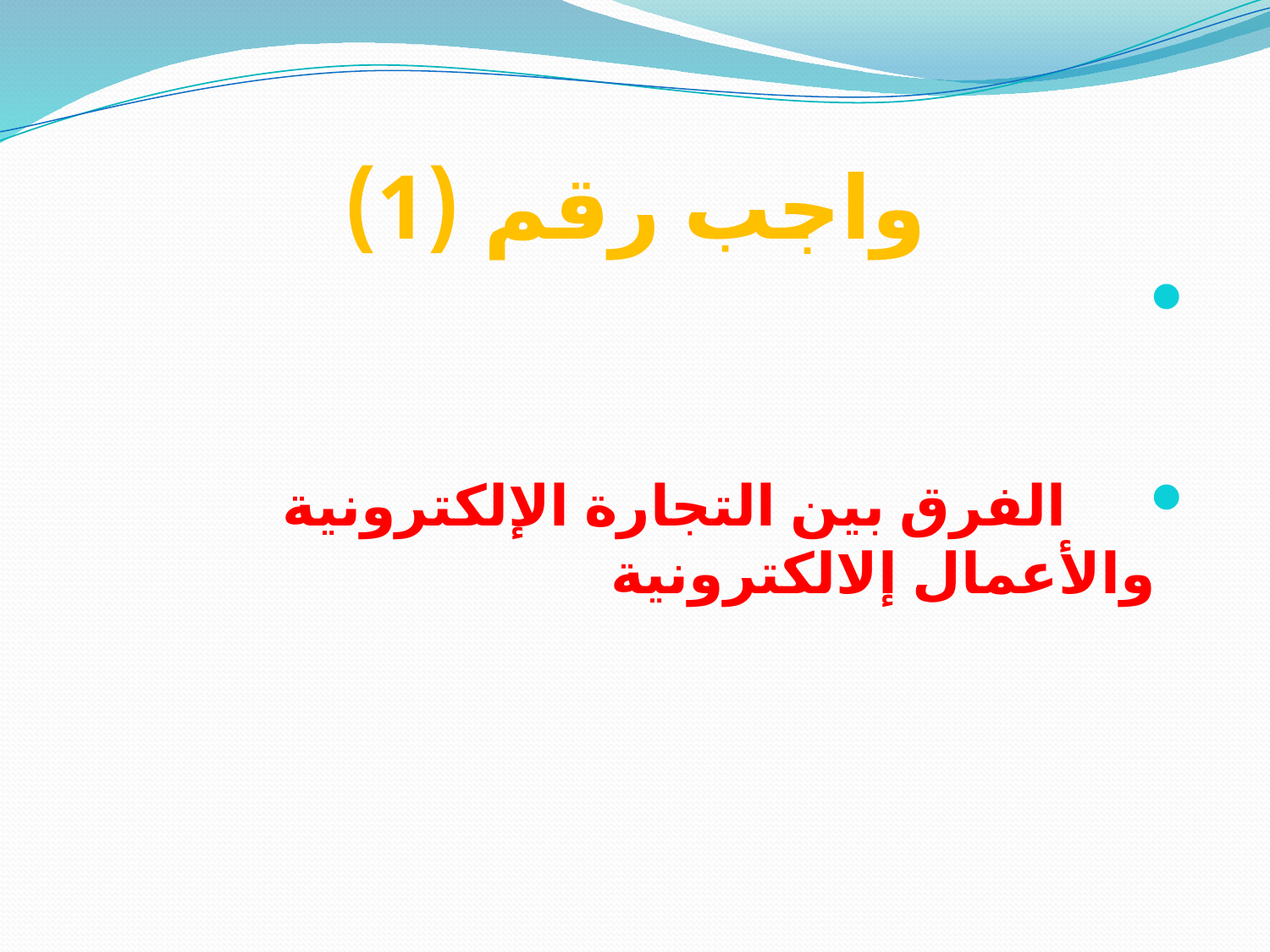

# واجب رقم (1)

       الفرق بين التجارة الإلكترونية والأعمال إلالكترونية